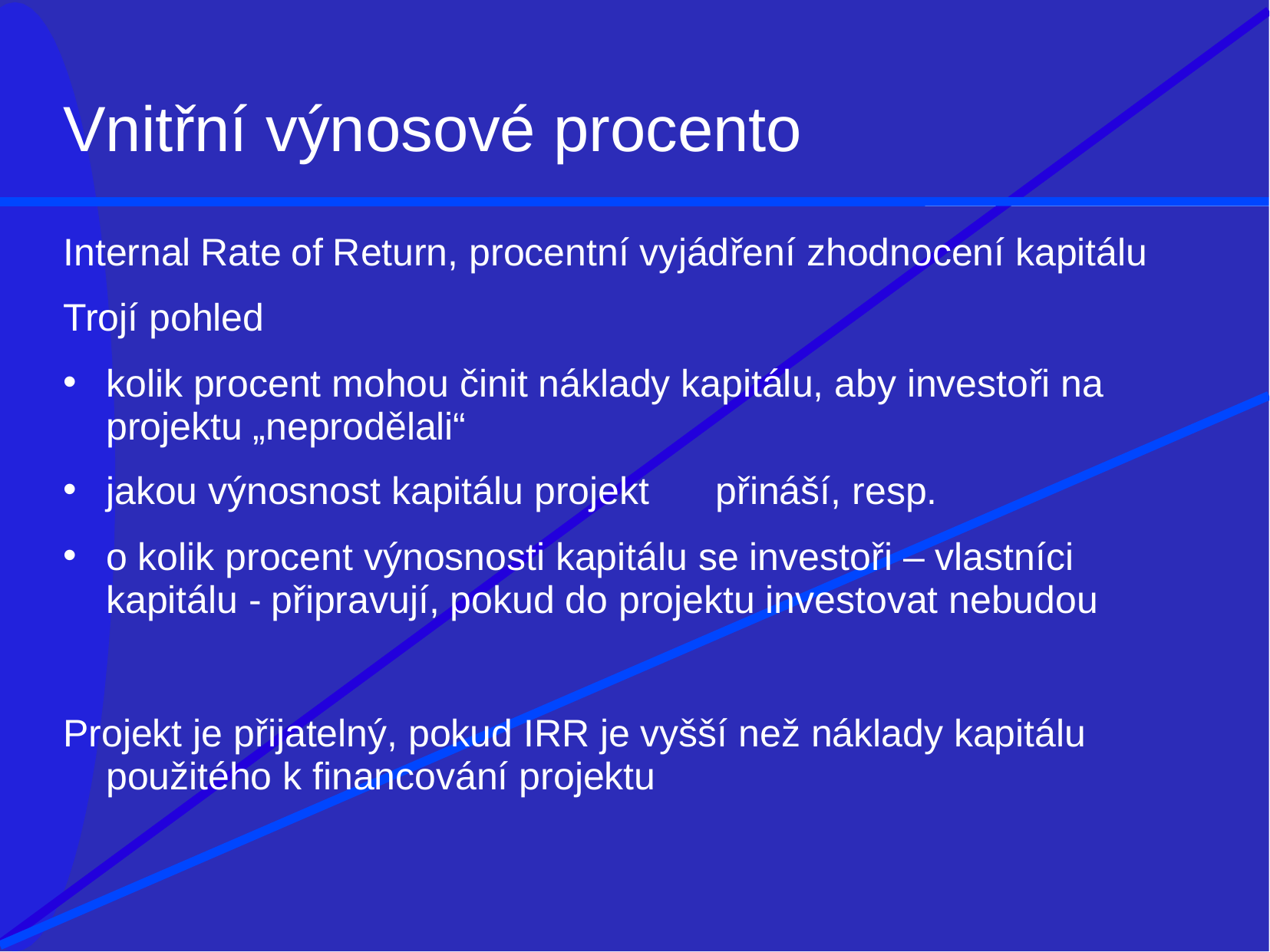

# Vnitřní výnosové procento
Internal Rate of Return, procentní vyjádření zhodnocení kapitálu
Trojí pohled
kolik procent mohou činit náklady kapitálu, aby investoři na projektu „neprodělali“
jakou výnosnost kapitálu projekt	přináší, resp.
o kolik procent výnosnosti kapitálu se investoři – vlastníci kapitálu - připravují, pokud do projektu investovat nebudou

Projekt je přijatelný, pokud IRR je vyšší než náklady kapitálu použitého k financování projektu